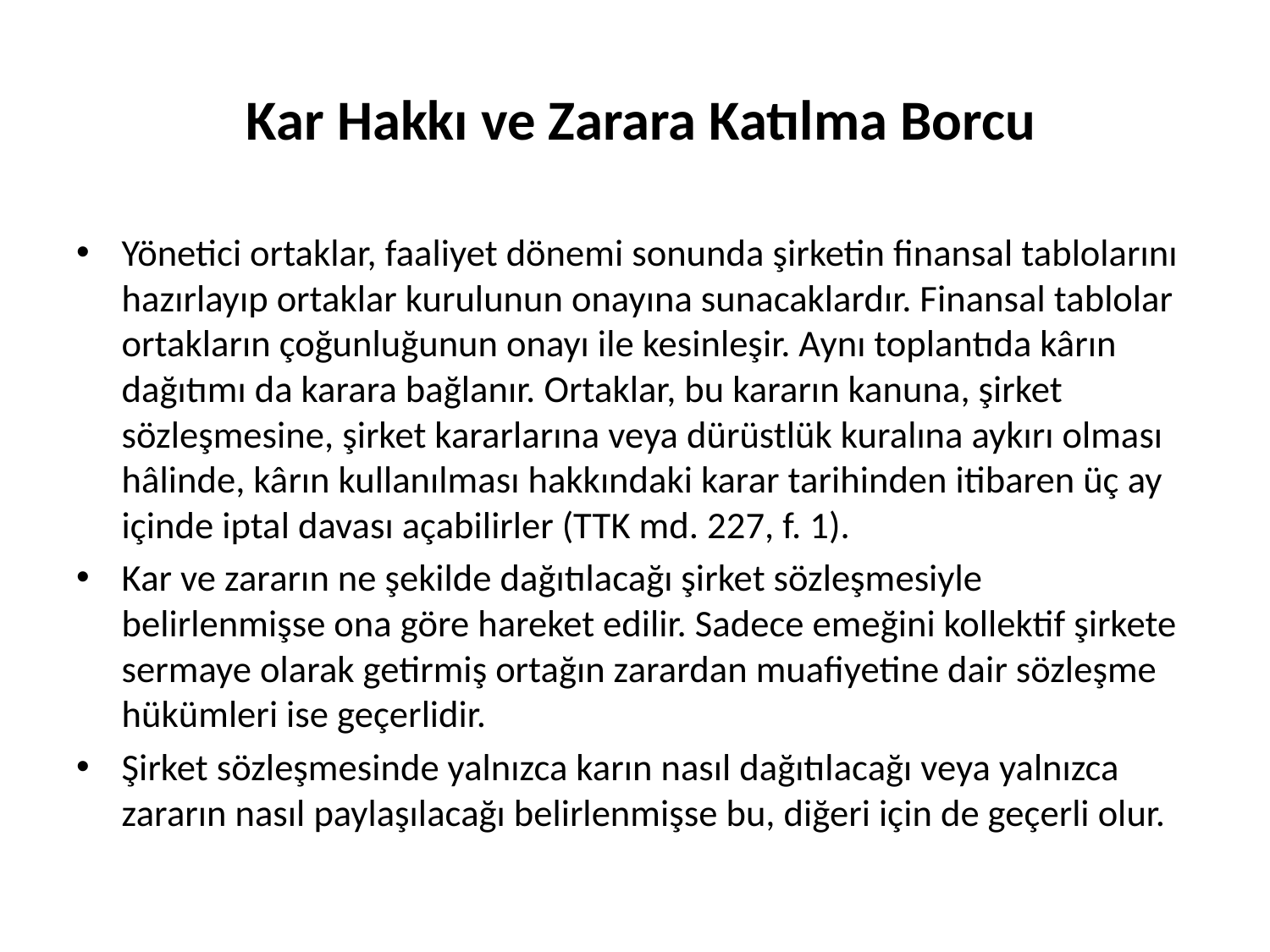

# Kar Hakkı ve Zarara Katılma Borcu
Yönetici ortaklar, faaliyet dönemi sonunda şirketin finansal tablolarını hazırlayıp ortaklar kurulunun onayına sunacaklardır. Finansal tablolar ortakların çoğunluğunun onayı ile kesinleşir. Aynı toplantıda kârın dağıtımı da karara bağlanır. Ortaklar, bu kararın kanuna, şirket sözleşmesine, şirket kararlarına veya dürüstlük kuralına aykırı olması hâlinde, kârın kullanılması hakkındaki karar tarihinden itibaren üç ay içinde iptal davası açabilirler (TTK md. 227, f. 1).
Kar ve zararın ne şekilde dağıtılacağı şirket sözleşmesiyle belirlenmişse ona göre hareket edilir. Sadece emeğini kollektif şirkete sermaye olarak getirmiş ortağın zarardan muafiyetine dair sözleşme hükümleri ise geçerlidir.
Şirket sözleşmesinde yalnızca karın nasıl dağıtılacağı veya yalnızca zararın nasıl paylaşılacağı belirlenmişse bu, diğeri için de geçerli olur.